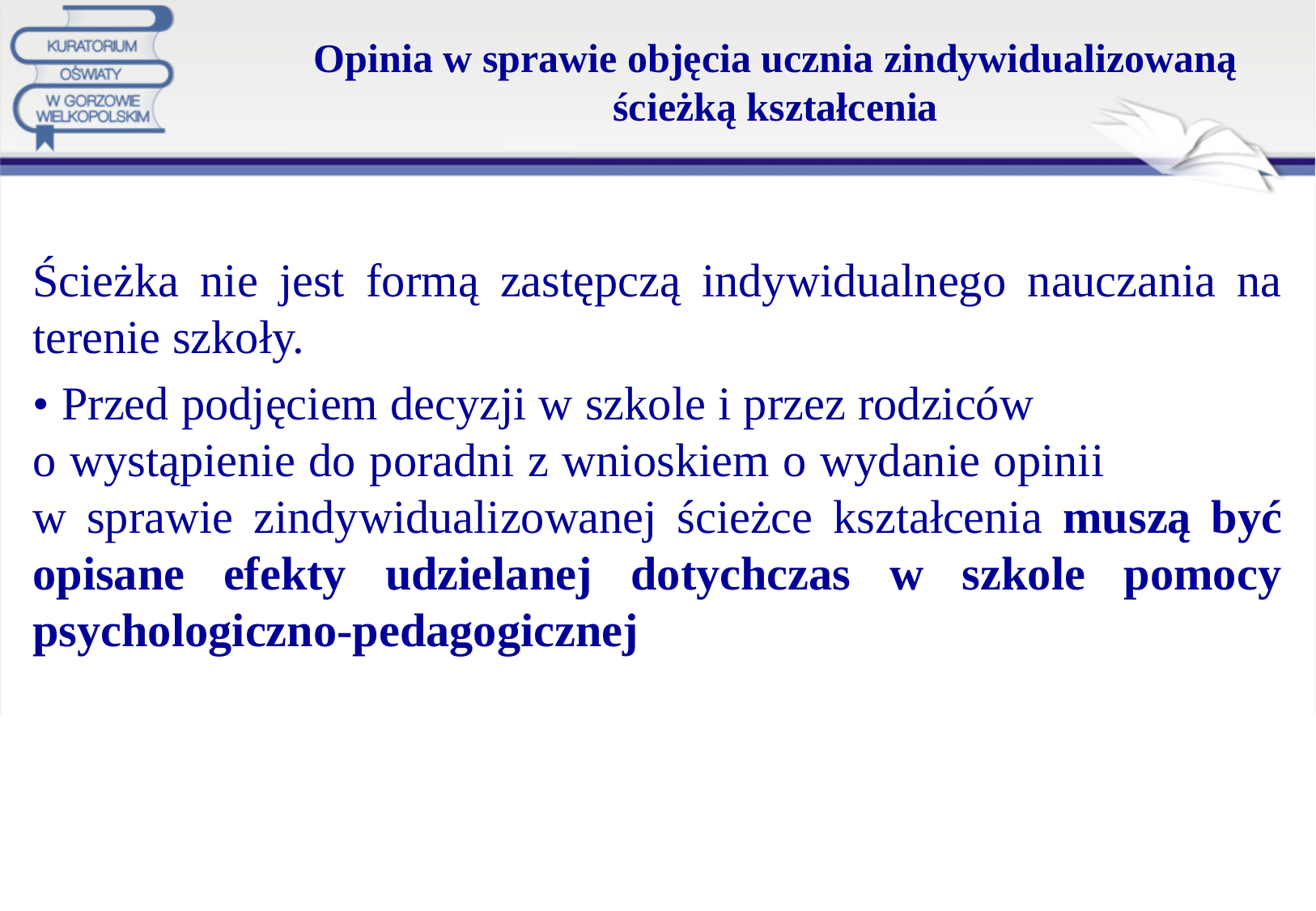

# Opinia w sprawie objęcia ucznia zindywidualizowaną ścieżką kształcenia

Ścieżka nie jest formą zastępczą indywidualnego nauczania na terenie szkoły.
• Przed podjęciem decyzji w szkole i przez rodziców                     o wystąpienie do poradni z wnioskiem o wydanie opinii              w sprawie zindywidualizowanej ścieżce kształcenia muszą być opisane efekty udzielanej dotychczas w szkole pomocy psychologiczno-pedagogicznej